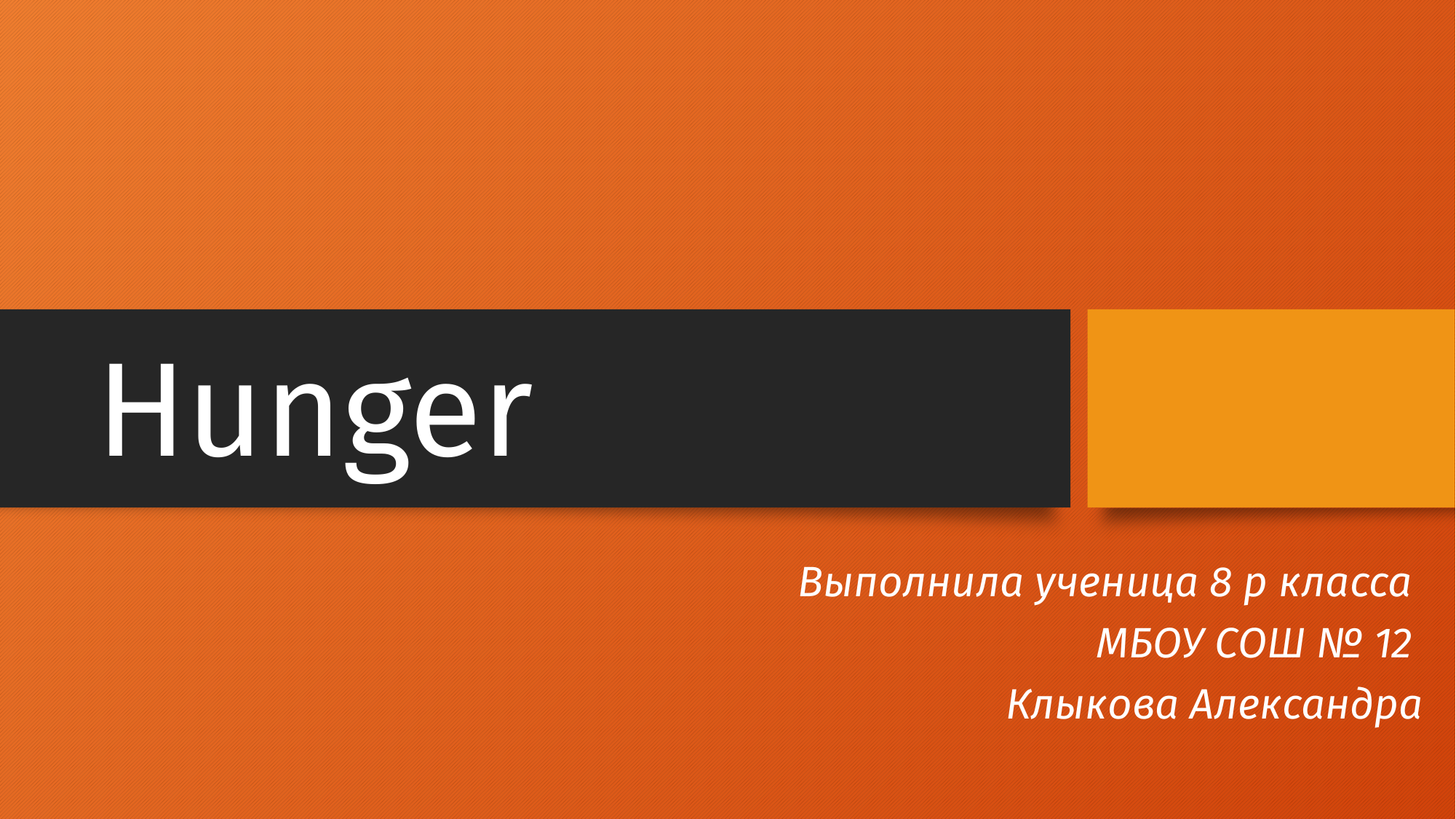

# Hunger
Выполнила ученица 8 р класса
МБОУ СОШ № 12
Клыкова Александра